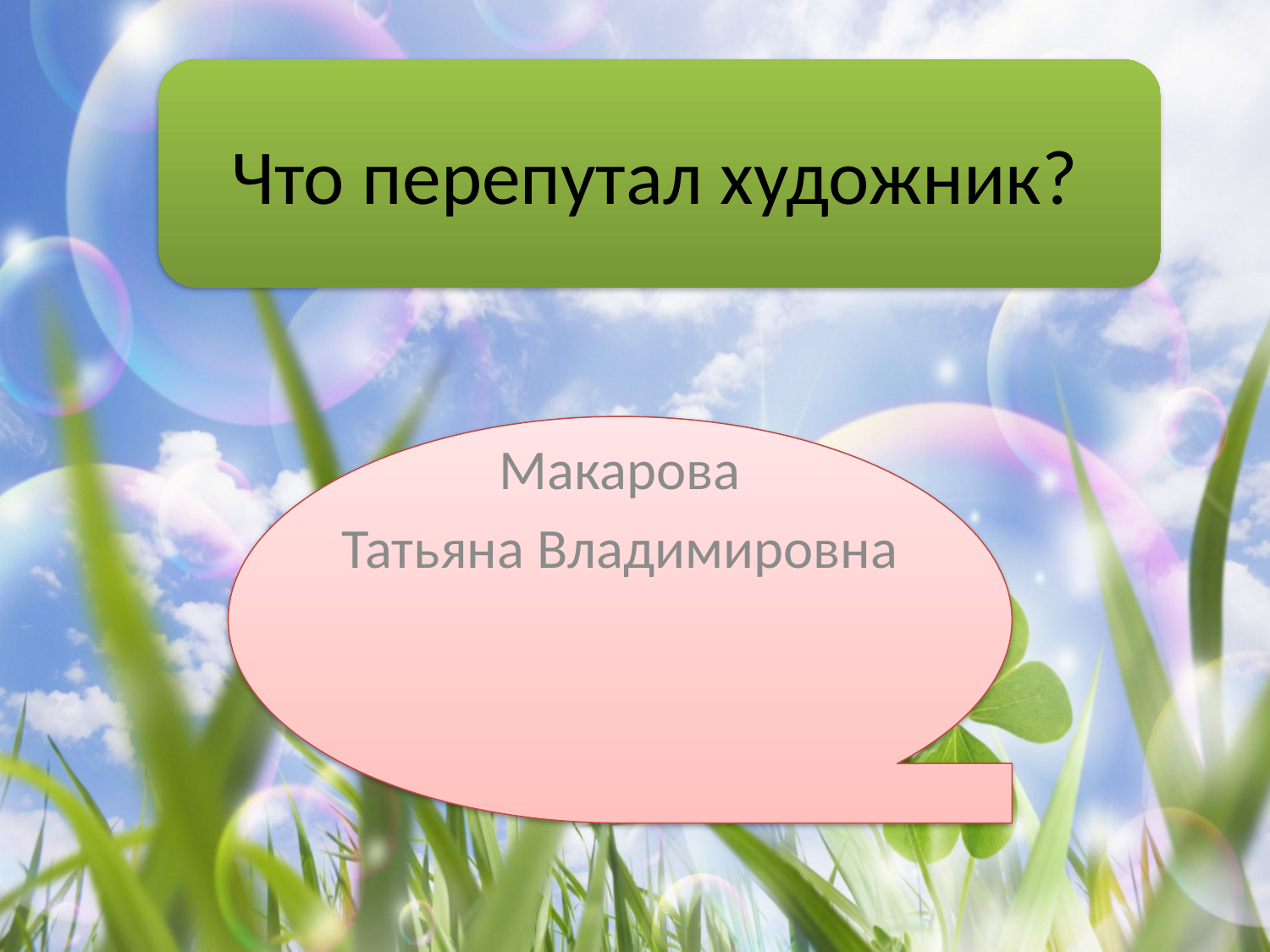

# Что перепутал художник?

Макарова
Татьяна Владимировна